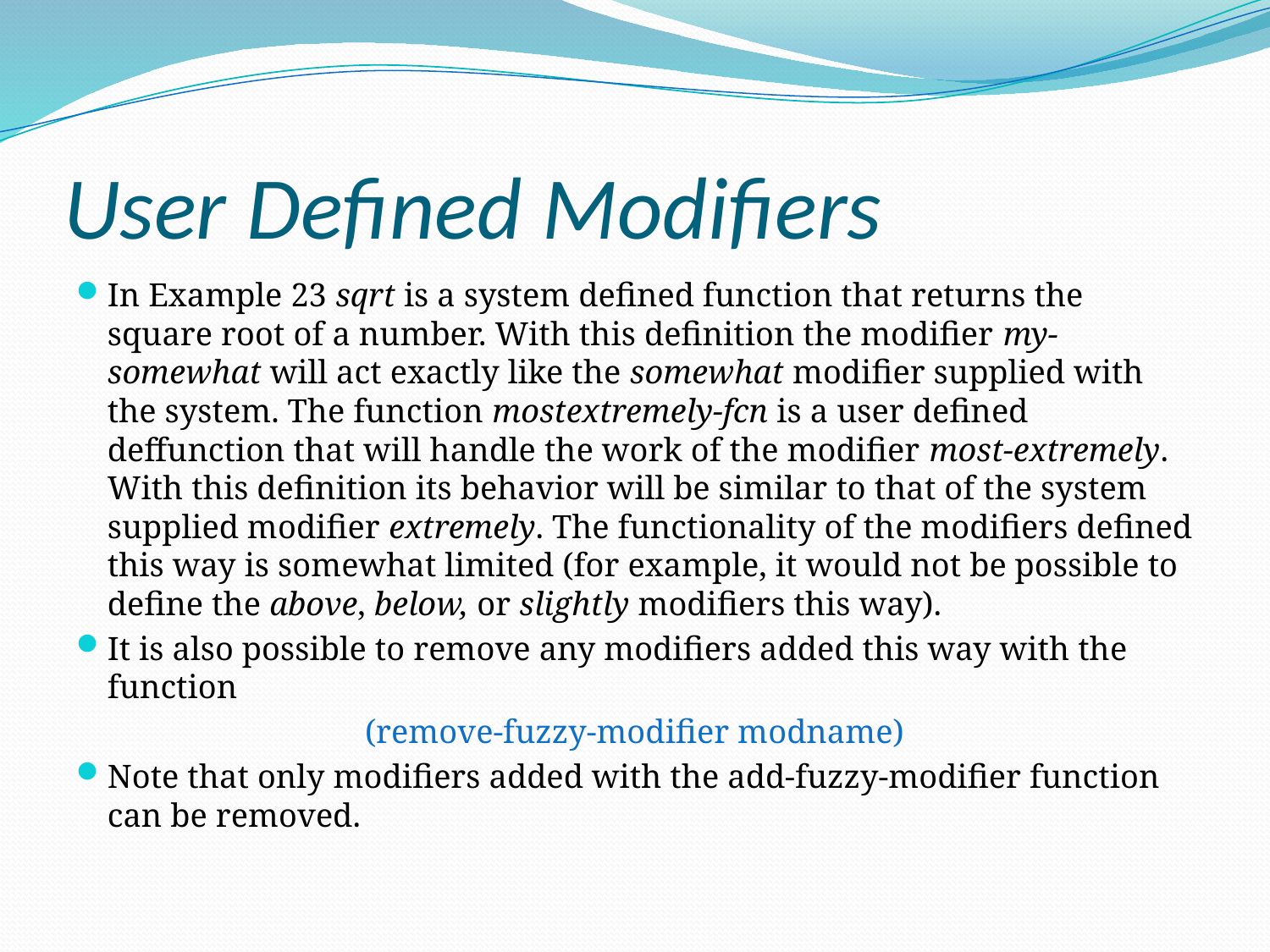

# User Defined Modifiers
In Example 23 sqrt is a system defined function that returns the square root of a number. With this definition the modifier my-somewhat will act exactly like the somewhat modifier supplied with the system. The function mostextremely-fcn is a user defined deffunction that will handle the work of the modifier most-extremely. With this definition its behavior will be similar to that of the system supplied modifier extremely. The functionality of the modifiers defined this way is somewhat limited (for example, it would not be possible to define the above, below, or slightly modifiers this way).
It is also possible to remove any modifiers added this way with the function
(remove-fuzzy-modifier modname)
Note that only modifiers added with the add-fuzzy-modifier function can be removed.